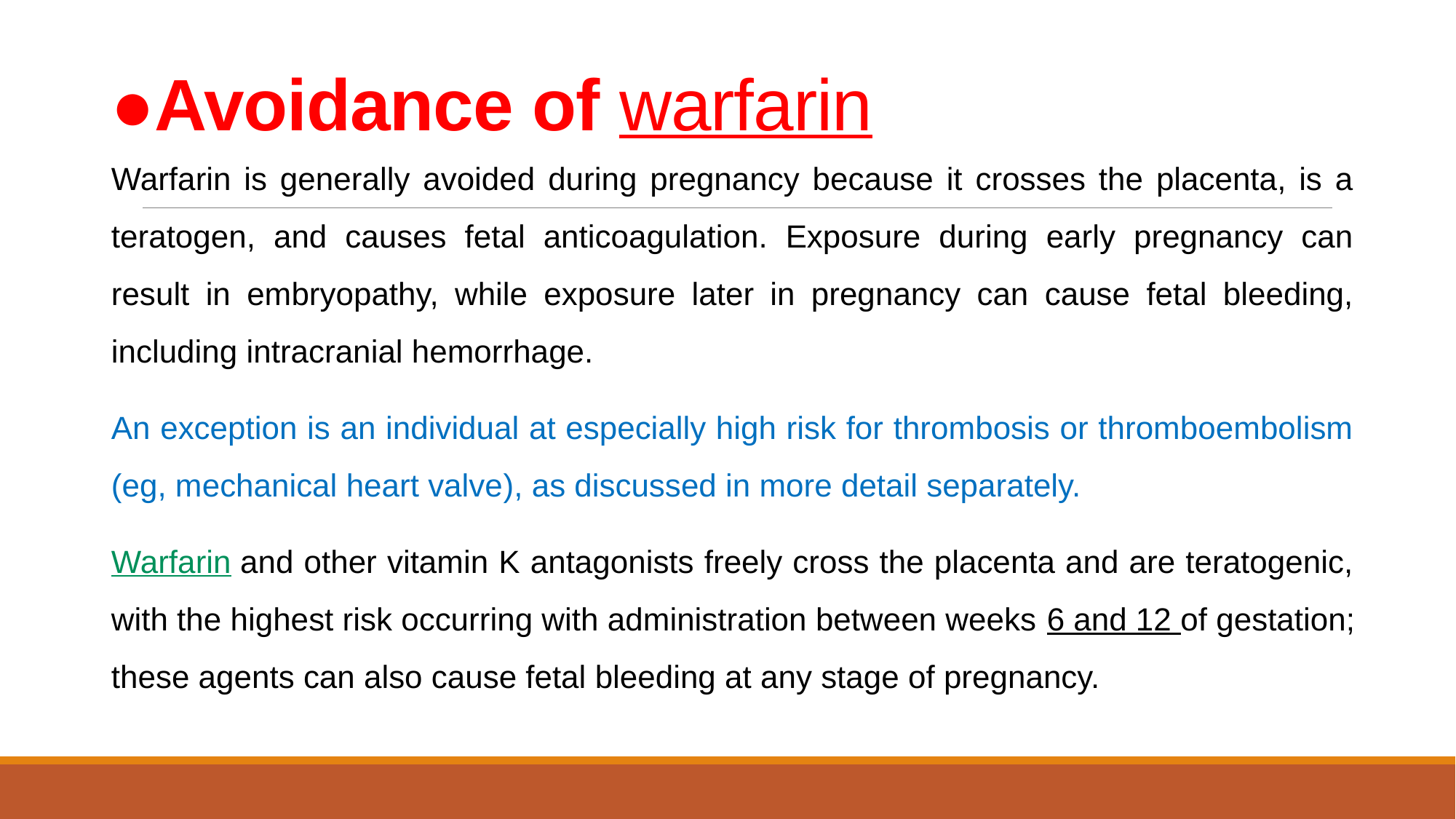

# ●Avoidance of warfarin
Warfarin is generally avoided during pregnancy because it crosses the placenta, is a teratogen, and causes fetal anticoagulation. Exposure during early pregnancy can result in embryopathy, while exposure later in pregnancy can cause fetal bleeding, including intracranial hemorrhage.
An exception is an individual at especially high risk for thrombosis or thromboembolism (eg, mechanical heart valve), as discussed in more detail separately.
Warfarin and other vitamin K antagonists freely cross the placenta and are teratogenic, with the highest risk occurring with administration between weeks 6 and 12 of gestation; these agents can also cause fetal bleeding at any stage of pregnancy.